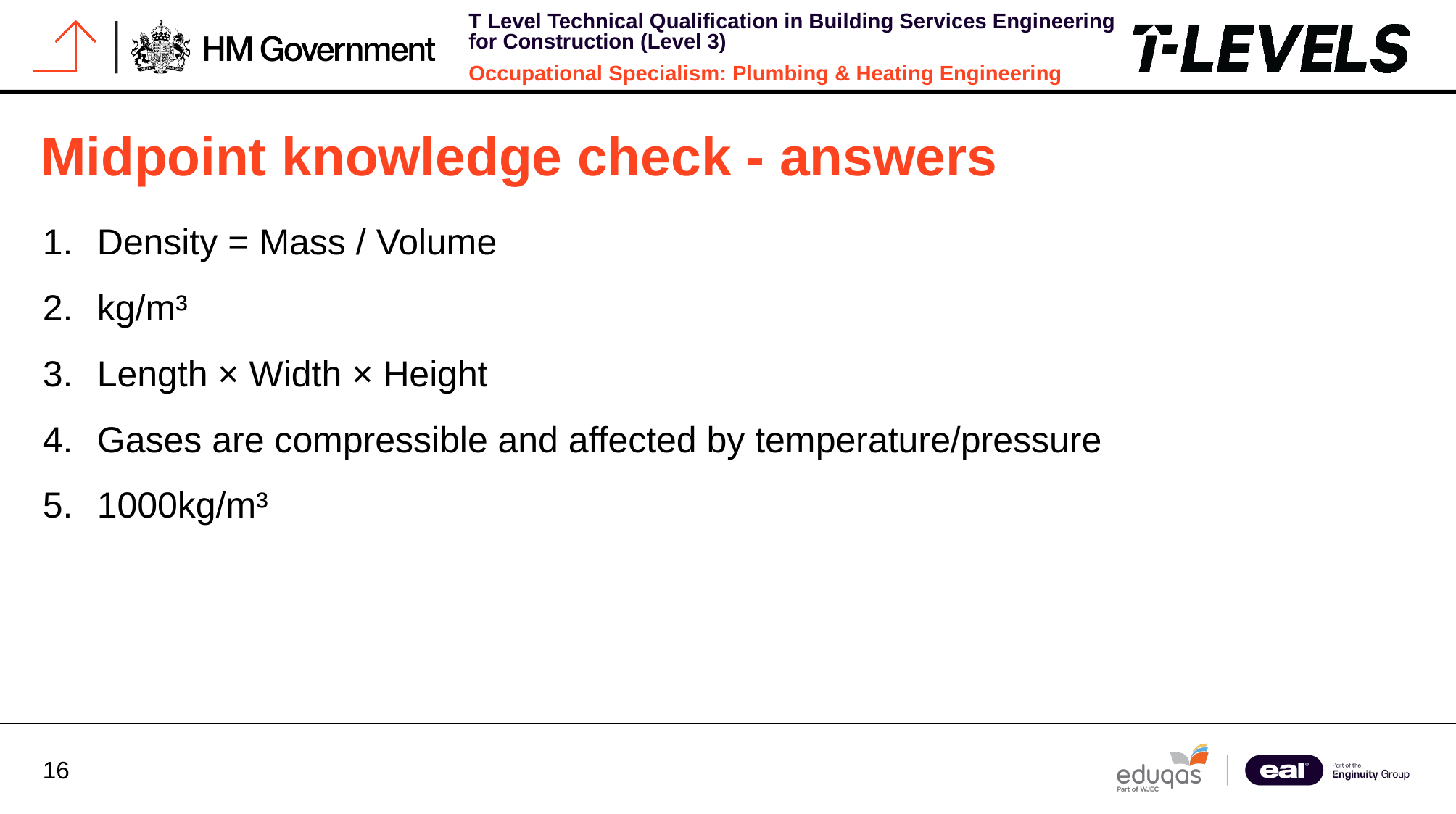

# Midpoint knowledge check - answers
Density = Mass / Volume
kg/m³
Length × Width × Height
Gases are compressible and affected by temperature/pressure
1000kg/m³